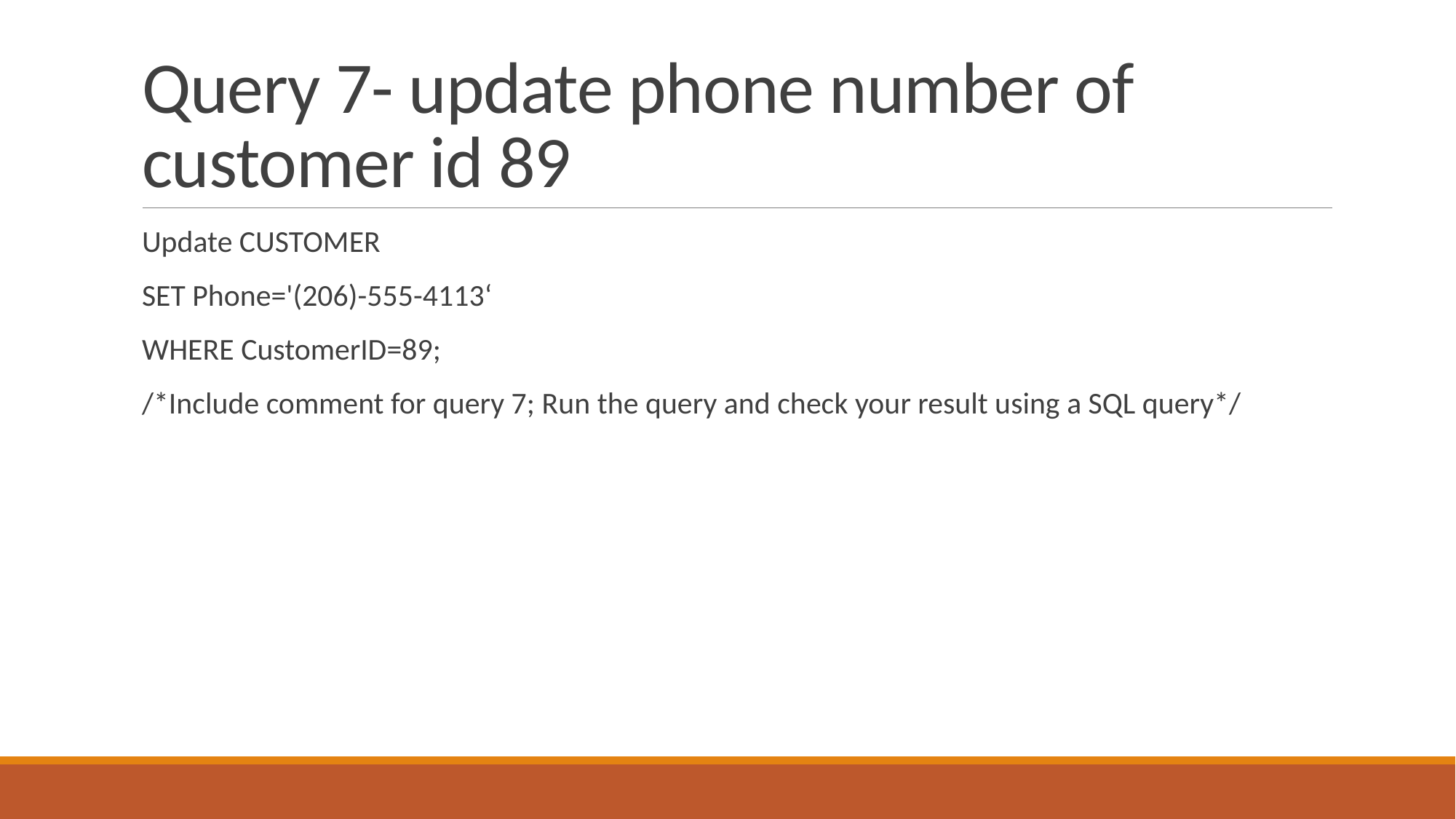

# Query 7- update phone number of customer id 89
Update CUSTOMER
SET Phone='(206)-555-4113‘
WHERE CustomerID=89;
/*Include comment for query 7; Run the query and check your result using a SQL query*/